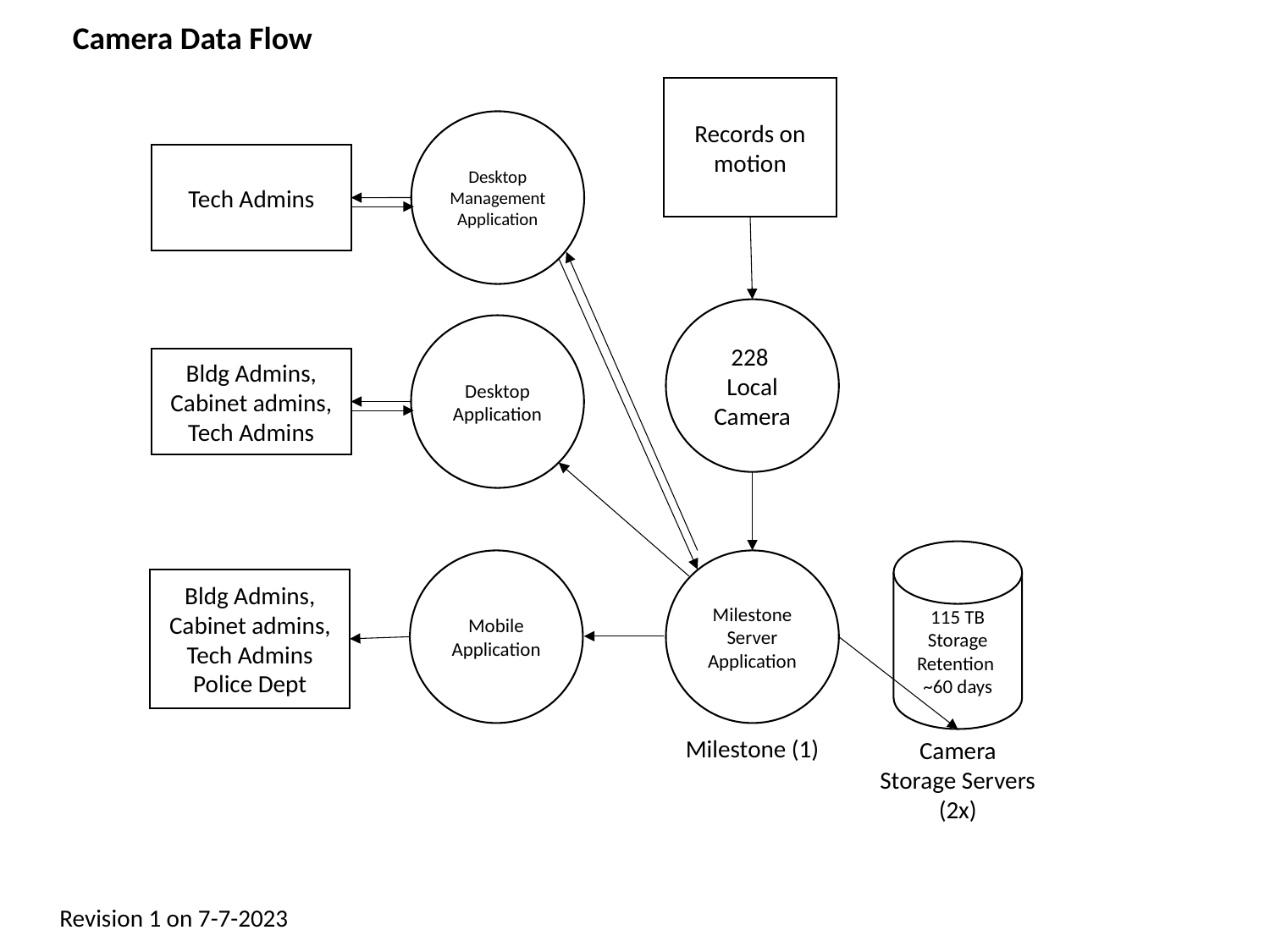

Camera Data Flow
Records on motion
Desktop
Management Application
Tech Admins
228
Local Camera
Desktop Application
Bldg Admins, Cabinet admins, Tech Admins
115 TB Storage
Retention
~60 days
Mobile Application
Milestone
Server Application
Bldg Admins, Cabinet admins, Tech Admins
Police Dept
Milestone (1)
Camera Storage Servers (2x)
Revision 1 on 7-7-2023